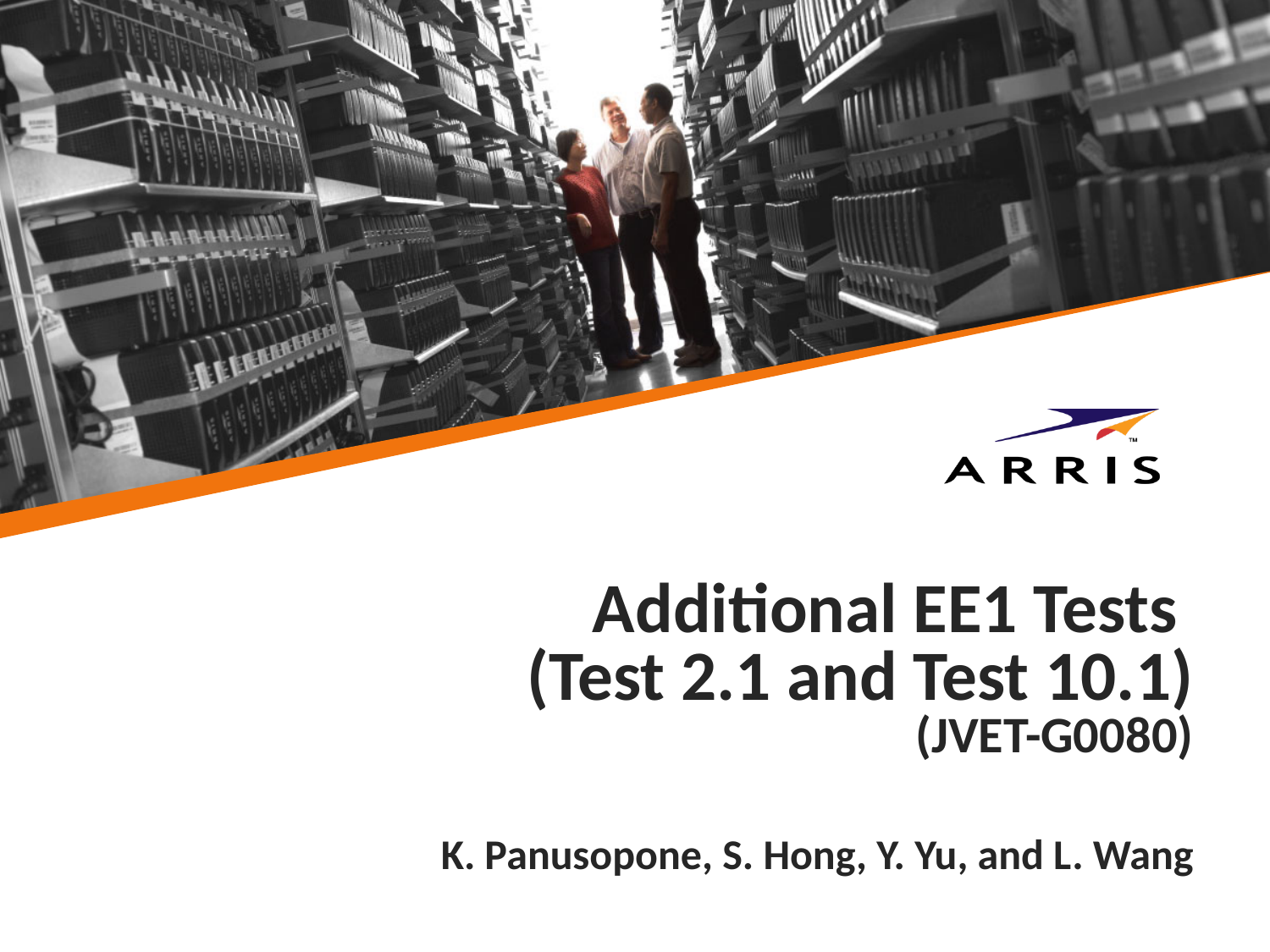

# Additional EE1 Tests (Test 2.1 and Test 10.1) (JVET-G0080) K. Panusopone, S. Hong, Y. Yu, and L. Wang